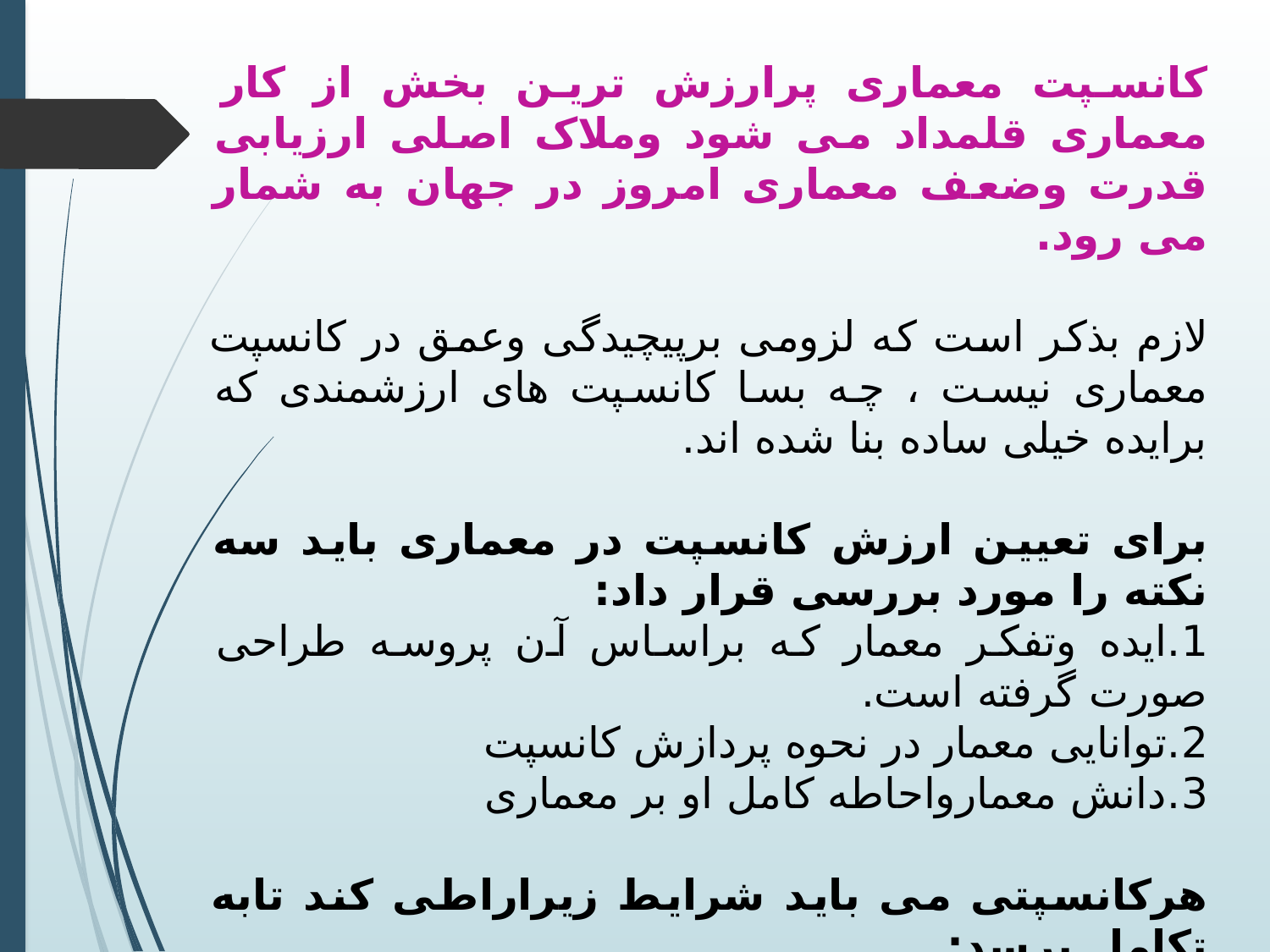

کانسپت معماری پرارزش ترین بخش از کار معماری قلمداد می شود وملاک اصلی ارزیابی قدرت وضعف معماری امروز در جهان به شمار می رود.

لازم بذکر است که لزومی برپیچیدگی وعمق در کانسپت معماری نیست ، چه بسا کانسپت های ارزشمندی که برایده خیلی ساده بنا شده اند.

برای تعیین ارزش کانسپت در معماری باید سه نکته را مورد بررسی قرار داد:
1.ایده وتفکر معمار که براساس آن پروسه طراحی صورت گرفته است.
2.توانایی معمار در نحوه پردازش کانسپت
3.دانش معمارواحاطه کامل او بر معماری

هرکانسپتی می باید شرایط زیراراطی کند تابه تکامل برسد:

یعنی ساختاری داشته باشد که درطول زمان حرکت کرده وتغییراتی دران ایجاد شود وآن تغییرات منجر به تکامل آن کانسپت گردد.